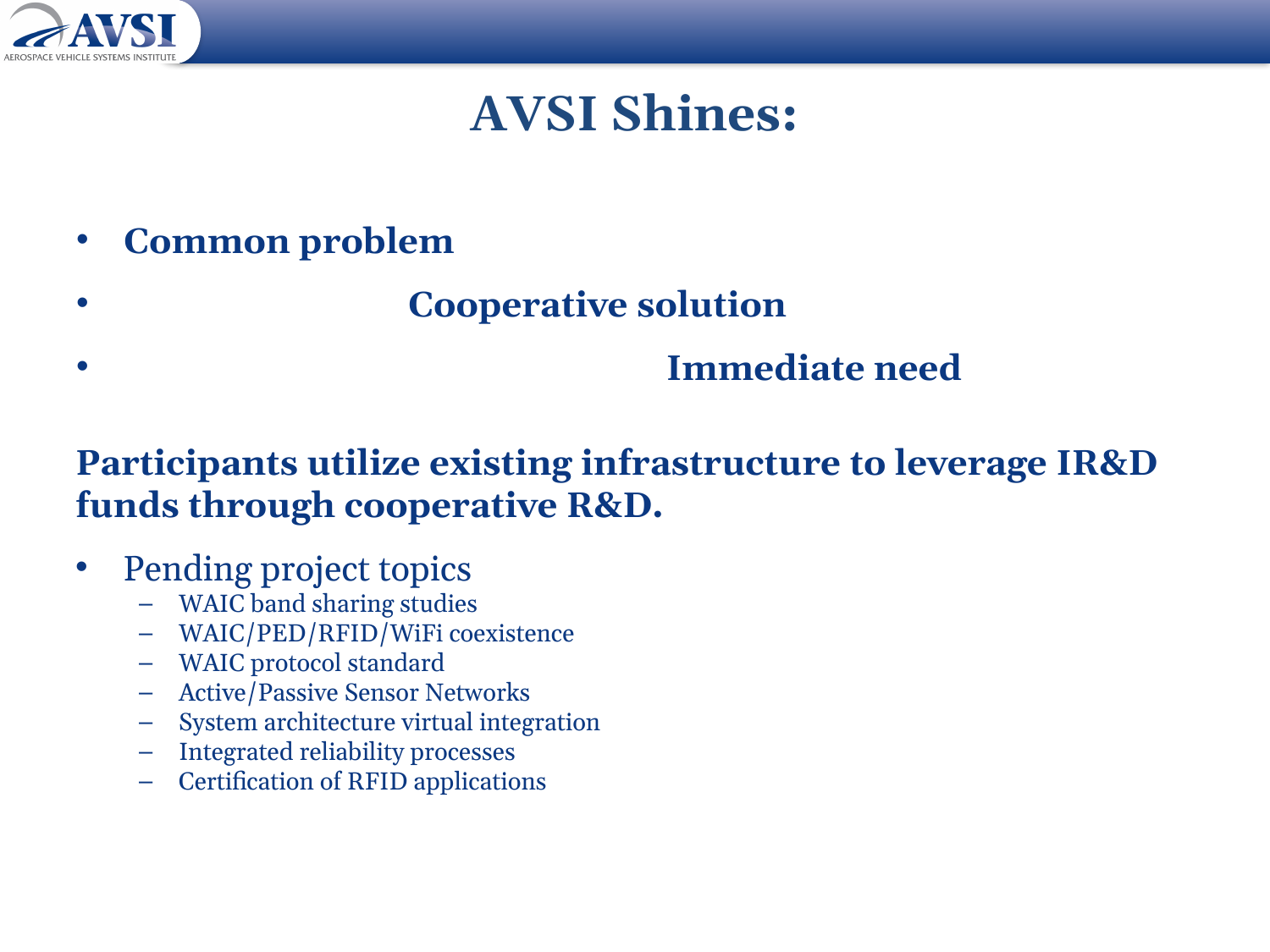

# AVSI Shines:
Common problem
                                Cooperative solution
                                                             Immediate need

Participants utilize existing infrastructure to leverage IR&D funds through cooperative R&D.
Pending project topics
WAIC band sharing studies
WAIC/PED/RFID/WiFi coexistence
WAIC protocol standard
Active/Passive Sensor Networks
System architecture virtual integration
Integrated reliability processes
Certification of RFID applications